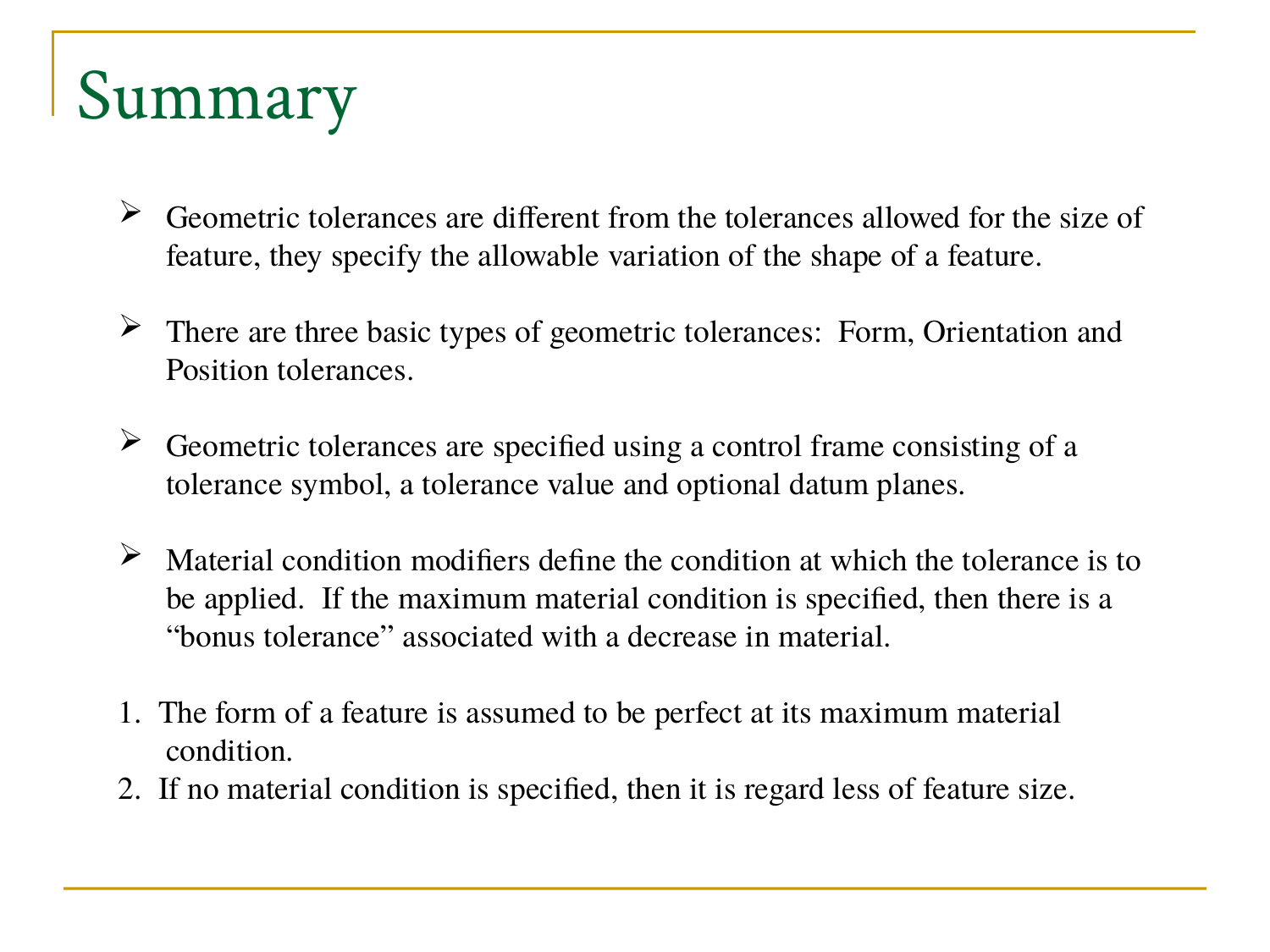

# Summary
Geometric tolerances are different from the tolerances allowed for the size of feature, they specify the allowable variation of the shape of a feature.

There are three basic types of geometric tolerances:  Form, Orientation and Position tolerances.

Geometric tolerances are specified using a control frame consisting of a tolerance symbol, a tolerance value and optional datum planes.

Material condition modifiers define the condition at which the tolerance is to be applied.  If the maximum material condition is specified, then there is a “bonus tolerance” associated with a decrease in material.

1.  The form of a feature is assumed to be perfect at its maximum material condition.
2.  If no material condition is specified, then it is regard less of feature size.